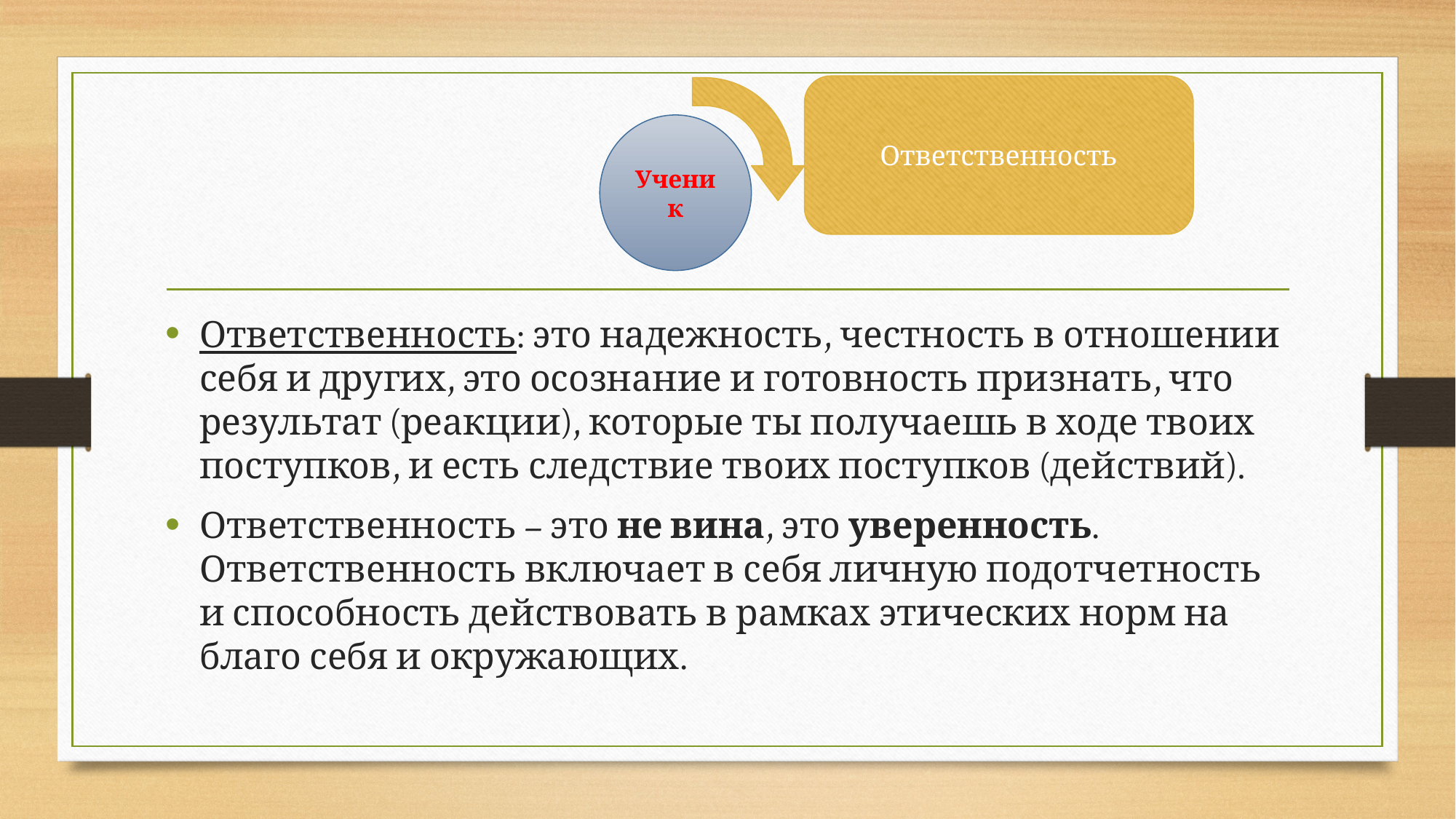

Ответственность

Ученик
Ответственность: это надежность, честность в отношении себя и других, это осознание и готовность признать, что результат (реакции), которые ты получаешь в ходе твоих поступков, и есть следствие твоих поступков (действий).
Ответственность – это не вина, это уверенность. Ответственность включает в себя личную подотчетность и способность действовать в рамках этических норм на благо себя и окружающих.